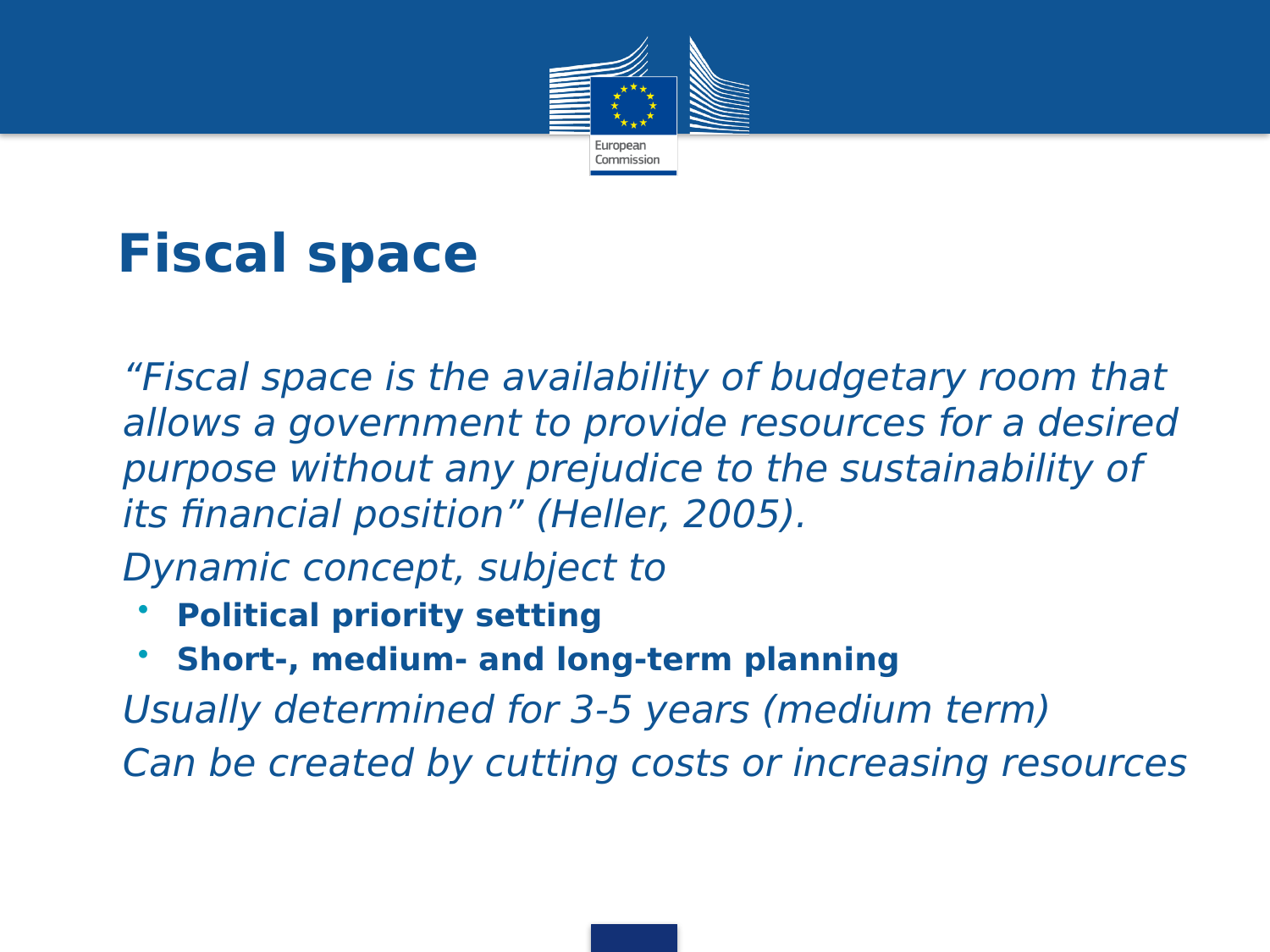

# Fiscal space
“Fiscal space is the availability of budgetary room that allows a government to provide resources for a desired purpose without any prejudice to the sustainability of its financial position” (Heller, 2005).
Dynamic concept, subject to
Political priority setting
Short-, medium- and long-term planning
Usually determined for 3-5 years (medium term)
Can be created by cutting costs or increasing resources